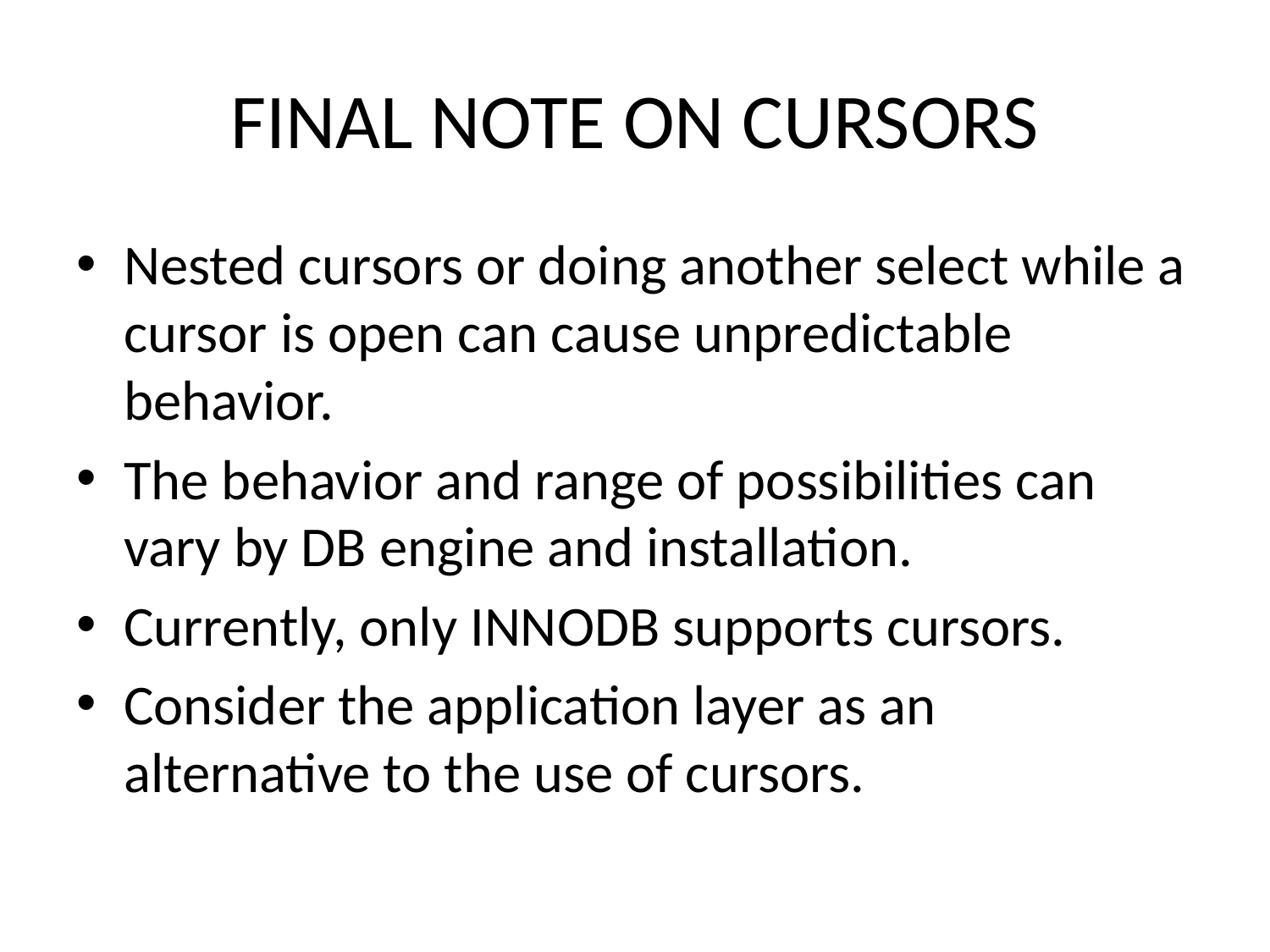

# FINAL NOTE ON CURSORS
Nested cursors or doing another select while a cursor is open can cause unpredictable behavior.
The behavior and range of possibilities can vary by DB engine and installation.
Currently, only INNODB supports cursors.
Consider the application layer as an alternative to the use of cursors.